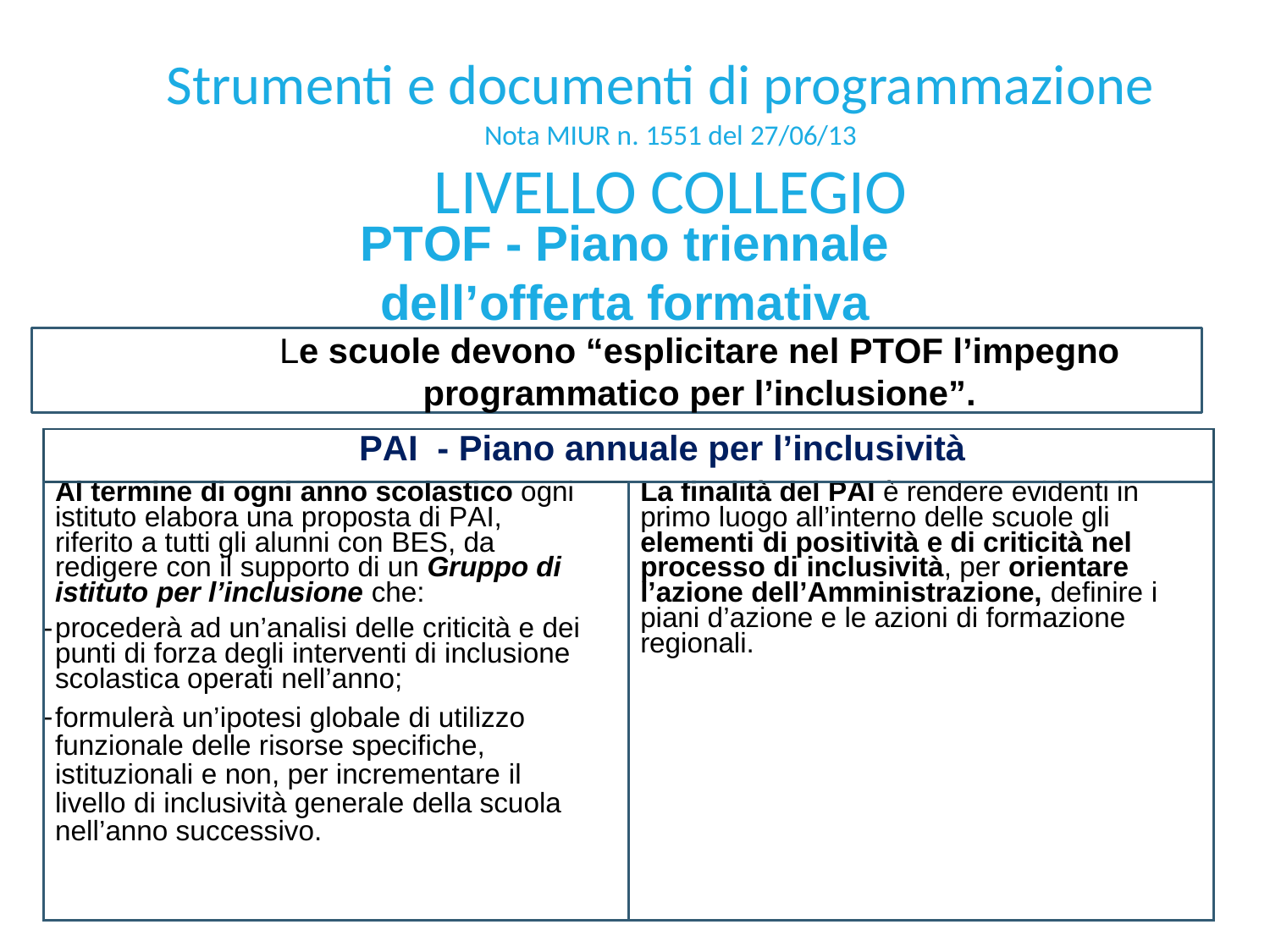

# Strumenti e documenti di programmazione
Nota MIUR n. 1551 del 27/06/13
LIVELLO COLLEGIO
PTOF - Piano triennale dell’offerta formativa
Le scuole devono “esplicitare nel PTOF l’impegno programmatico per l’inclusione”.
| PAI - Piano annuale per l’inclusività |  |
| --- | --- |
| Al termine di ogni anno scolastico ogni istituto elabora una proposta di PAI, riferito a tutti gli alunni con BES, da redigere con il supporto di un Gruppo di istituto per l’inclusione che: procederà ad un’analisi delle criticità e dei punti di forza degli interventi di inclusione scolastica operati nell’anno; formulerà un’ipotesi globale di utilizzo funzionale delle risorse specifiche, istituzionali e non, per incrementare il livello di inclusività generale della scuola nell’anno successivo. | La finalità del PAI è rendere evidenti in primo luogo all’interno delle scuole gli elementi di positività e di criticità nel processo di inclusività, per orientare l’azione dell’Amministrazione, definire i piani d’azione e le azioni di formazione regionali. |

13